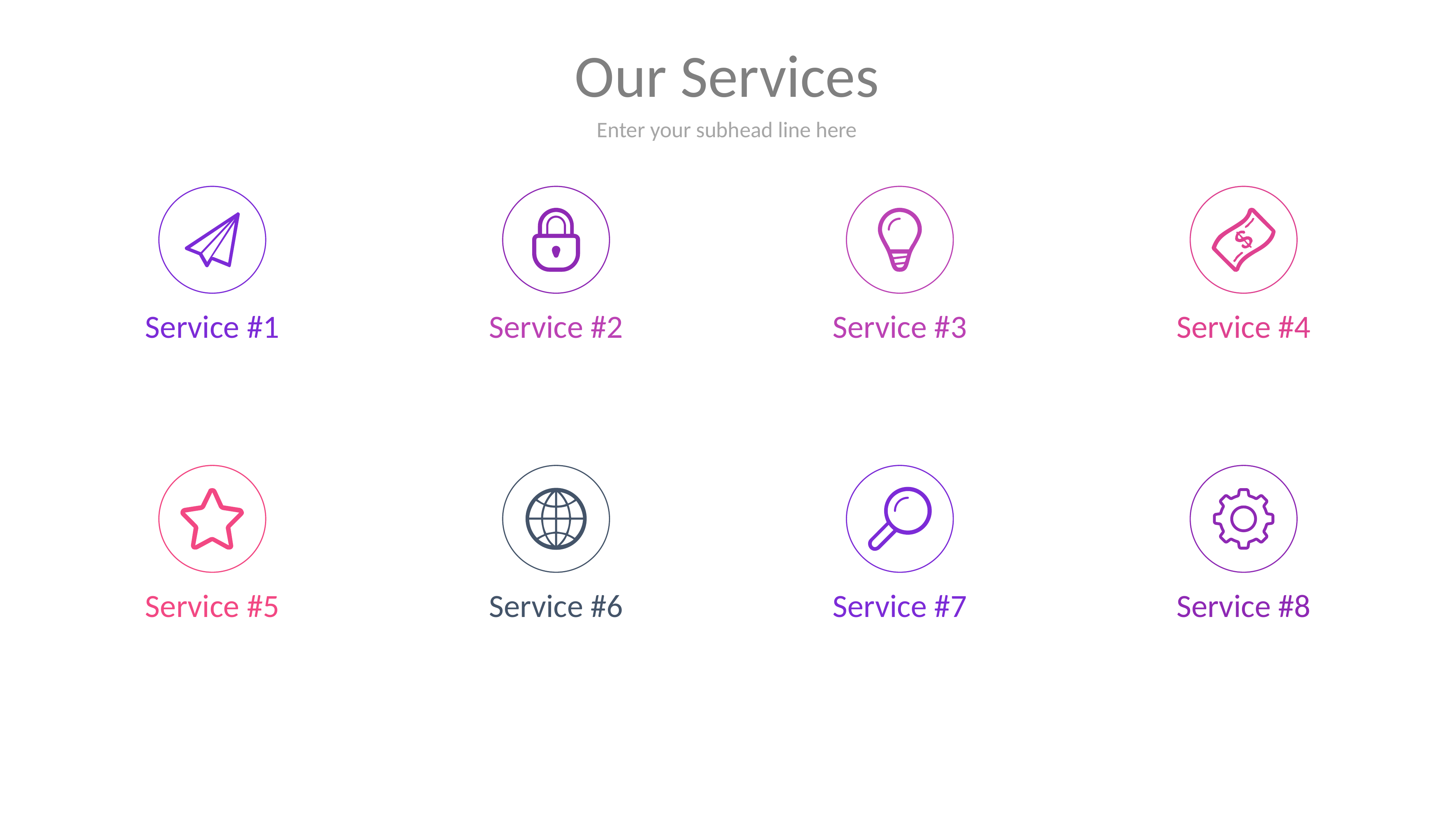

# Our Services
Enter your subhead line here

Service #1
This is a sample text. You simply add your own text and description here
Service #2
This is a sample text. You simply add your own text and description here
Service #3
This is a sample text. You simply add your own text and description here
Service #4
This is a sample text. You simply add your own text and description here

Service #5
This is a sample text. You simply add your own text and description here
Service #6
This is a sample text. You simply add your own text and description here
Service #7
This is a sample text. You simply add your own text and description here
Service #8
This is a sample text. You simply add your own text and description here